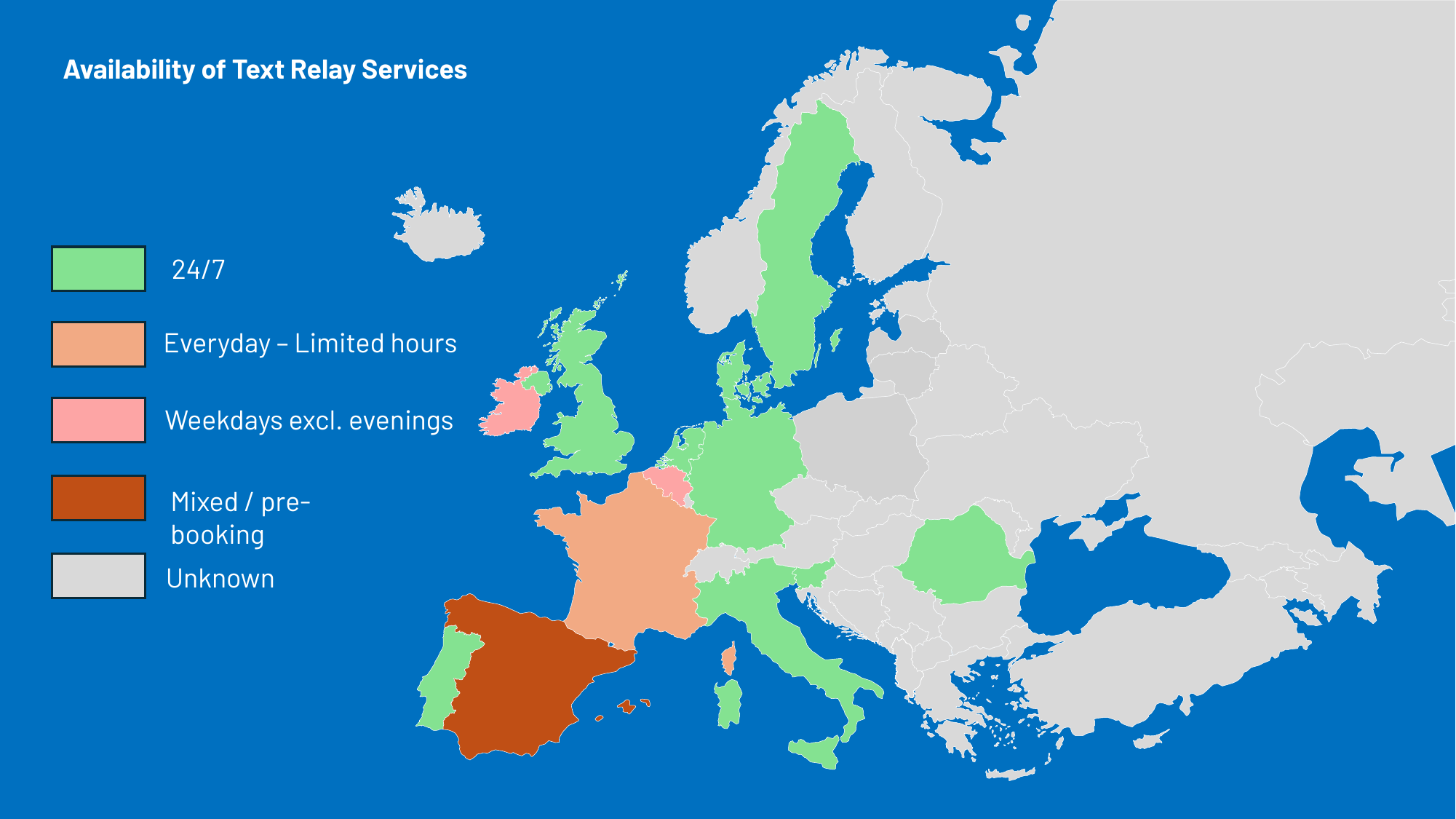

Availability of Text Relay Services

24/7
Everyday – Limited hours

Weekdays excl. evenings

Mixed / pre-booking

Unknown